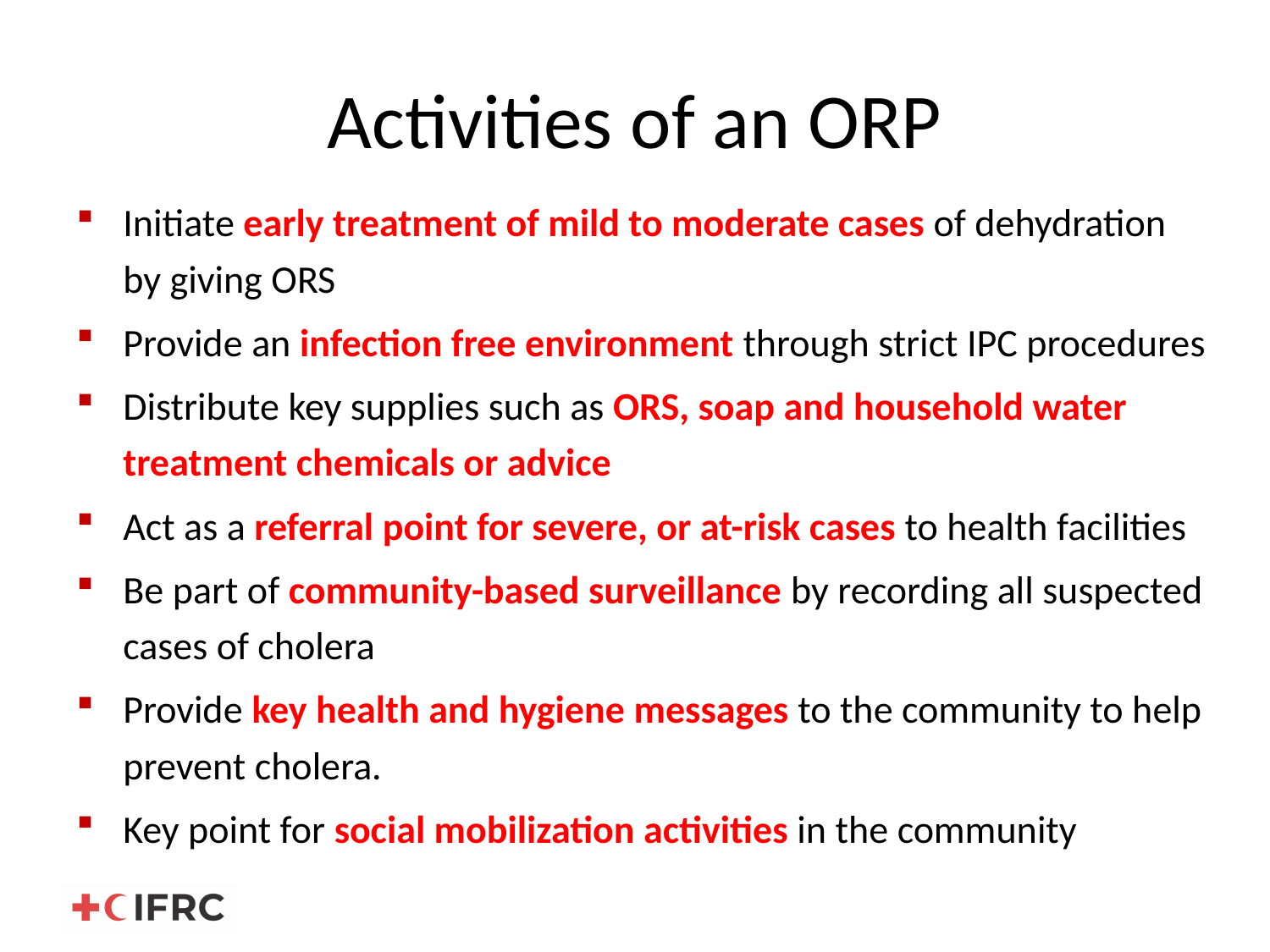

# Activities of an ORP
Initiate early treatment of mild to moderate cases of dehydration by giving ORS
Provide an infection free environment through strict IPC procedures
Distribute key supplies such as ORS, soap and household water treatment chemicals or advice
Act as a referral point for severe, or at-risk cases to health facilities
Be part of community-based surveillance by recording all suspected cases of cholera
Provide key health and hygiene messages to the community to help prevent cholera.
Key point for social mobilization activities in the community